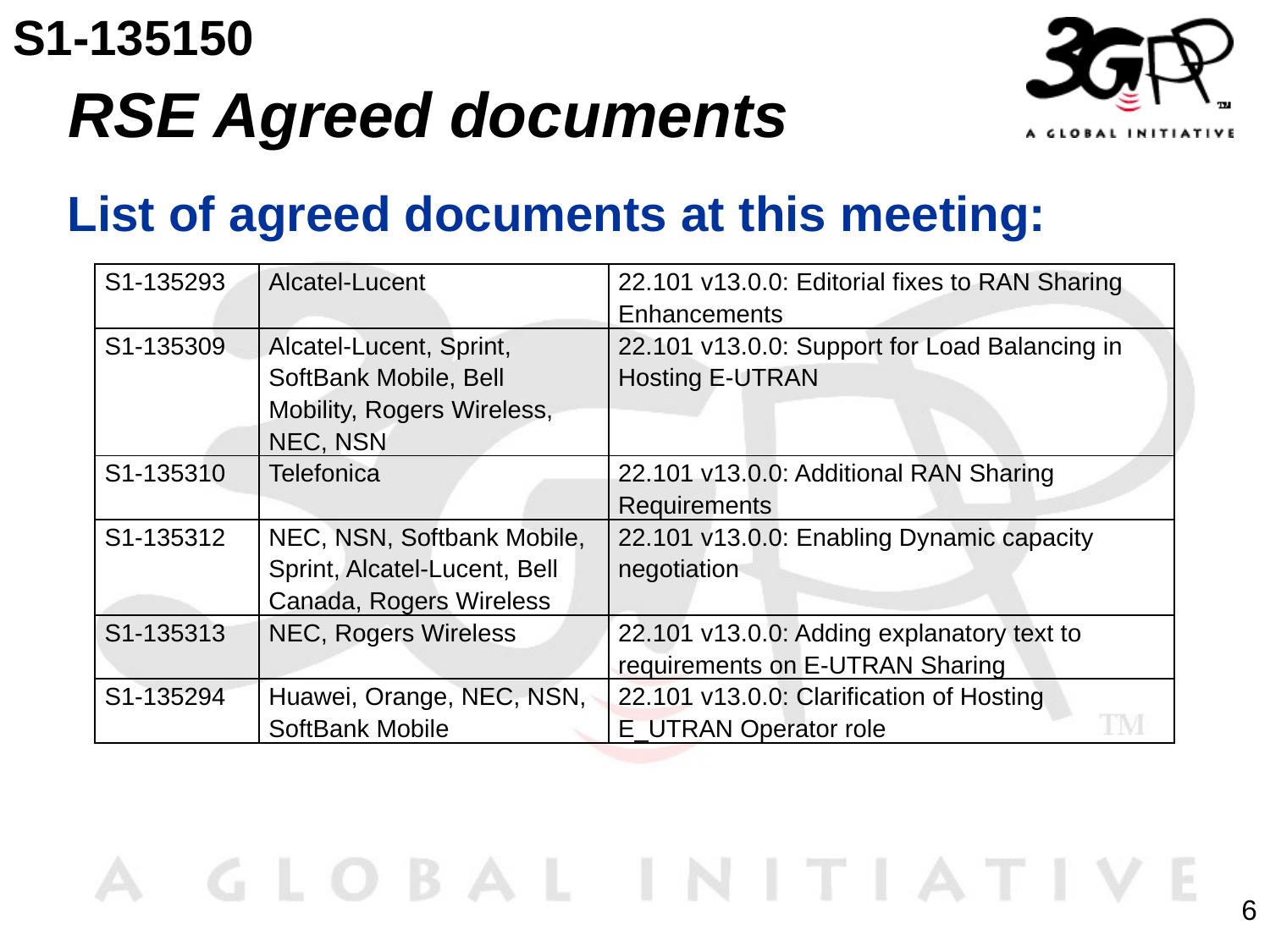

S1-135150

# RSE Agreed documents
List of agreed documents at this meeting:
| S1-135293 | Alcatel-Lucent | 22.101 v13.0.0: Editorial fixes to RAN Sharing Enhancements |
| --- | --- | --- |
| S1-135309 | Alcatel-Lucent, Sprint, SoftBank Mobile, Bell Mobility, Rogers Wireless, NEC, NSN | 22.101 v13.0.0: Support for Load Balancing in Hosting E-UTRAN |
| S1-135310 | Telefonica | 22.101 v13.0.0: Additional RAN Sharing Requirements |
| S1-135312 | NEC, NSN, Softbank Mobile, Sprint, Alcatel-Lucent, Bell Canada, Rogers Wireless | 22.101 v13.0.0: Enabling Dynamic capacity negotiation |
| S1-135313 | NEC, Rogers Wireless | 22.101 v13.0.0: Adding explanatory text to requirements on E-UTRAN Sharing |
| S1-135294 | Huawei, Orange, NEC, NSN, SoftBank Mobile | 22.101 v13.0.0: Clarification of Hosting E\_UTRAN Operator role |
6